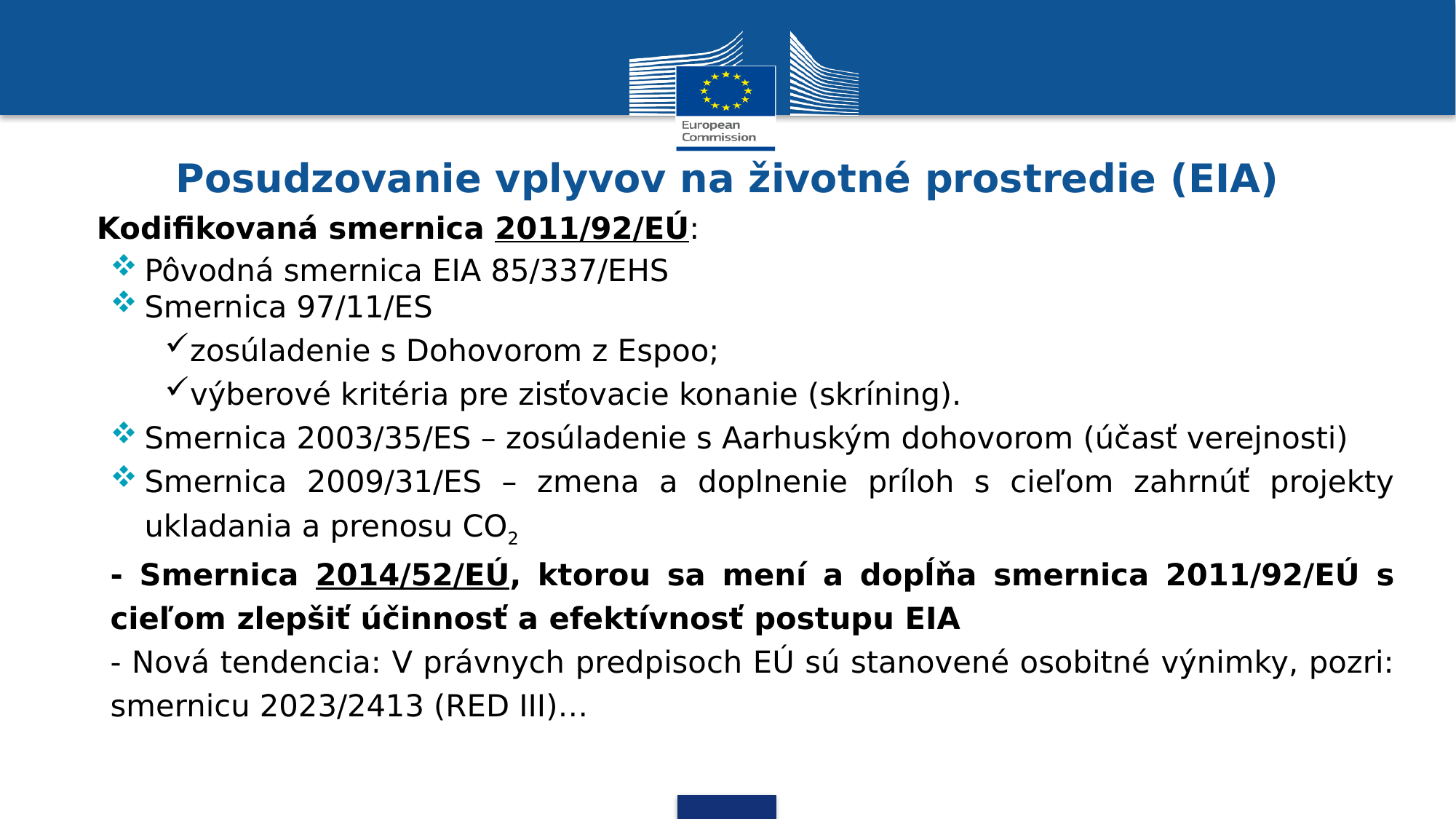

# Posudzovanie vplyvov na životné prostredie (EIA)
Kodifikovaná smernica 2011/92/EÚ:
Pôvodná smernica EIA 85/337/EHS
Smernica 97/11/ES
zosúladenie s Dohovorom z Espoo;
výberové kritéria pre zisťovacie konanie (skríning).
Smernica 2003/35/ES – zosúladenie s Aarhuským dohovorom (účasť verejnosti)
Smernica 2009/31/ES – zmena a doplnenie príloh s cieľom zahrnúť projekty ukladania a prenosu CO2
- Smernica 2014/52/EÚ, ktorou sa mení a dopĺňa smernica 2011/92/EÚ s cieľom zlepšiť účinnosť a efektívnosť postupu EIA
- Nová tendencia: V právnych predpisoch EÚ sú stanovené osobitné výnimky, pozri: smernicu 2023/2413 (RED III)…